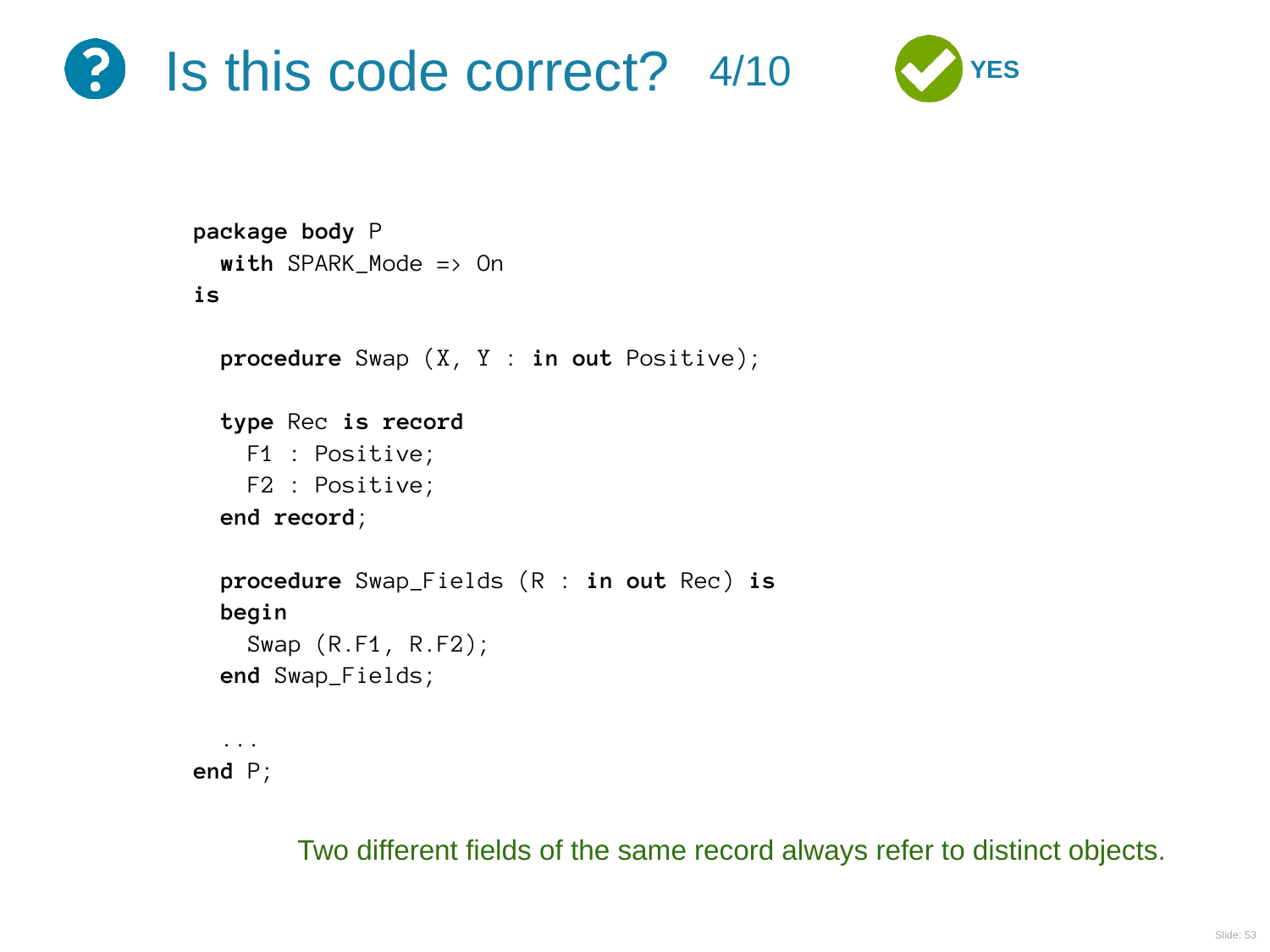

# 4/10
package body P
  with SPARK_Mode => On
is

  procedure Swap (X, Y : in out Positive);

  type Rec is record
    F1 : Positive;
    F2 : Positive;
  end record;

  procedure Swap_Fields (R : in out Rec) is
  begin
    Swap (R.F1, R.F2);
  end Swap_Fields;

  ...
end P;
Two different fields of the same record always refer to distinct objects.